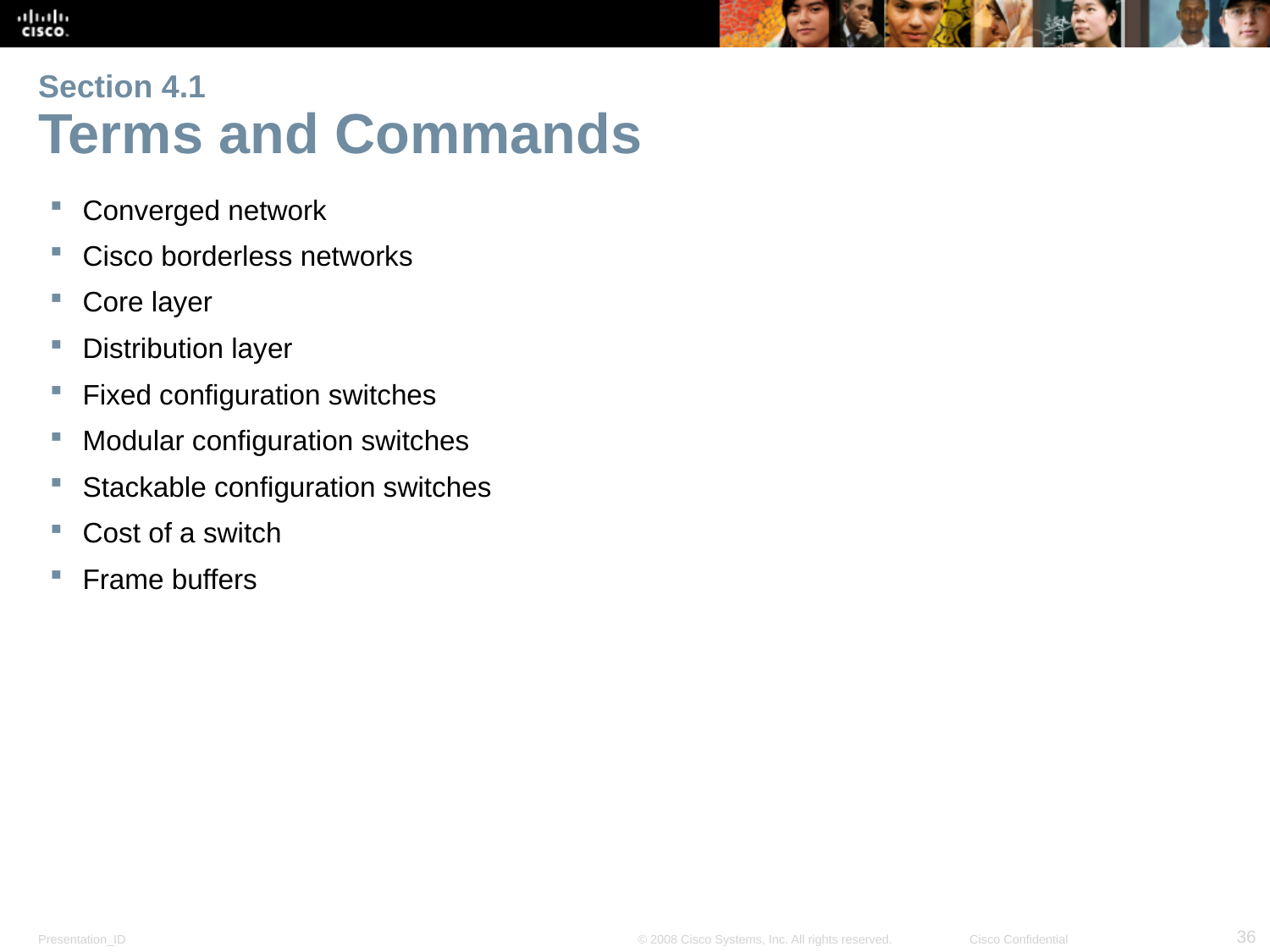

# Section 4.1 Terms and Commands
Converged network
Cisco borderless networks
Core layer
Distribution layer
Fixed configuration switches
Modular configuration switches
Stackable configuration switches
Cost of a switch
Frame buffers